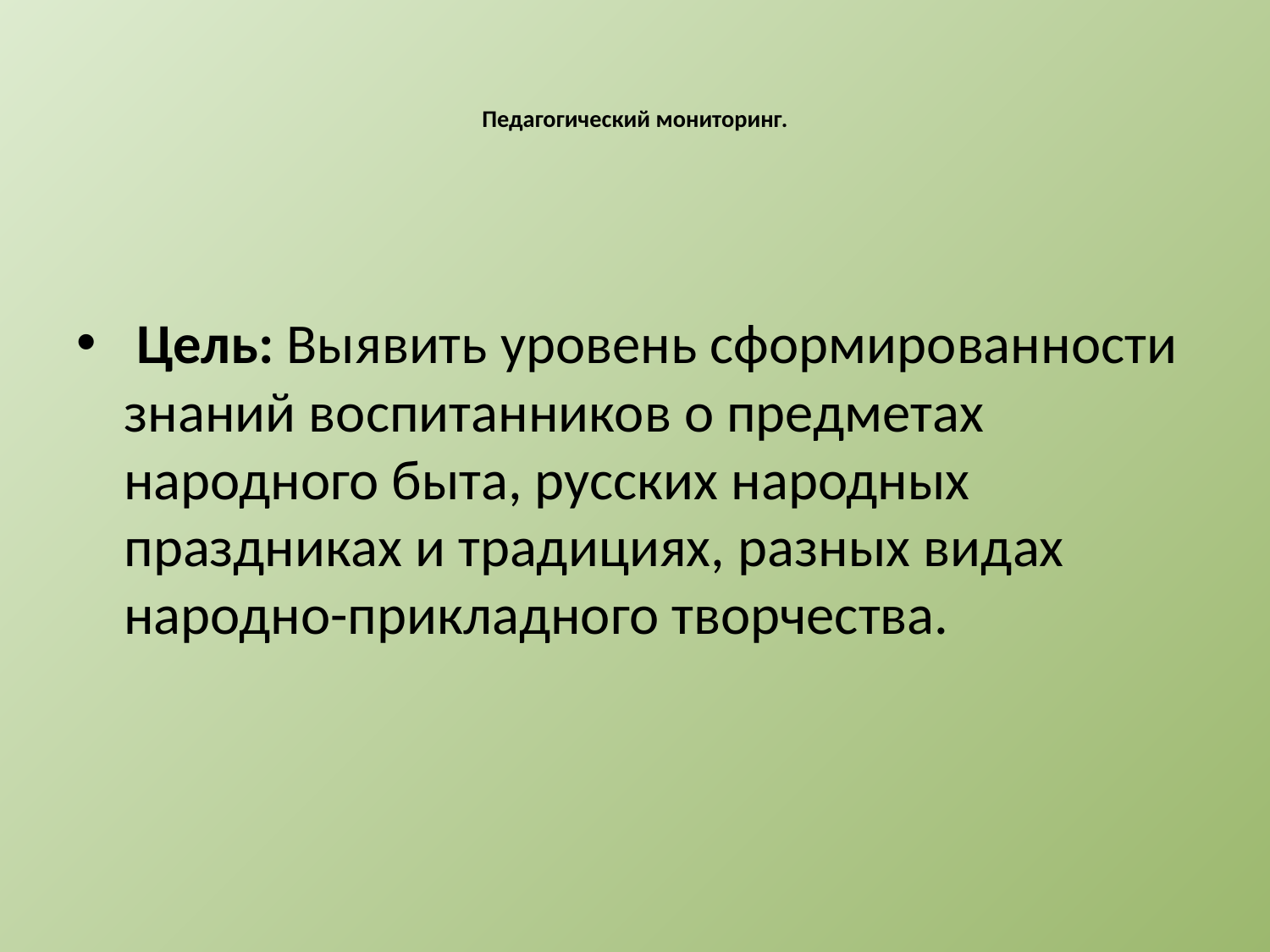

# Педагогический мониторинг.

 Цель: Выявить уровень сформированности знаний воспитанников о предметах народного быта, русских народных праздниках и традициях, разных видах народно-прикладного творчества.